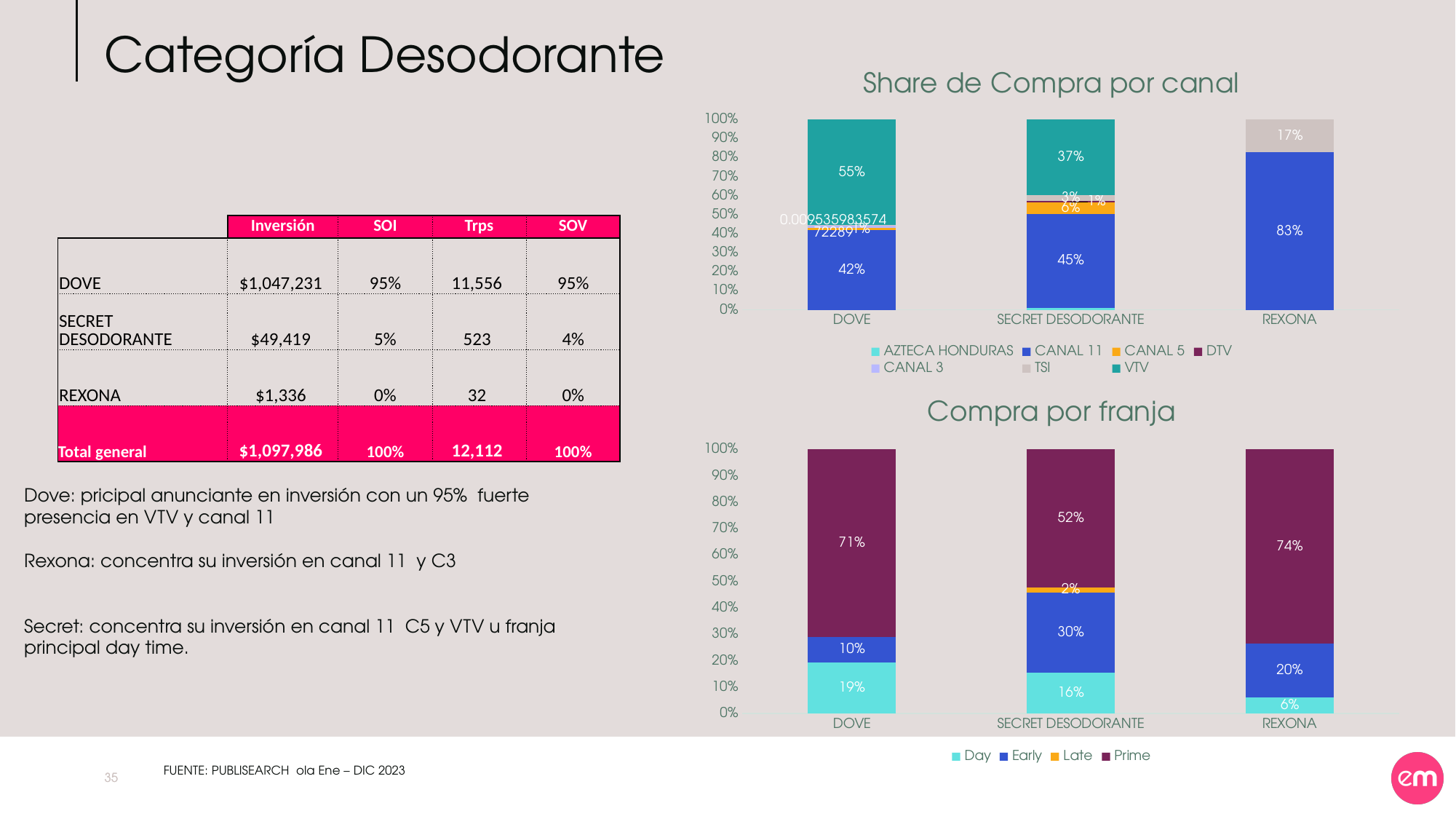

# Categoría Desodorante

### Chart: Share de Compra por canal

| Category | AZTECA HONDURAS | CANAL 11 | CANAL 5 | DTV | CANAL 3 | TSI | VTV |
|---|---|---|---|---|---|---|---|
| DOVE | None | 0.4166782344291259 | 0.014057224412641638 | 0.0 | 0.009535983574722892 | 0.004940795350385361 | 0.5535319601840981 |
| SECRET DESODORANTE | 0.010759835876612526 | 0.4548297987767482 | 0.055173357527421675 | 0.006190495522449976 | None | 0.029214050612811158 | 0.36818399806660873 |
| REXONA | None | 0.8263470065016626 | None | None | None | 0.17365299349833735 | 0.0 |
|  | Inversión | SOI | Trps | SOV |
| --- | --- | --- | --- | --- |
| DOVE | $1,047,231 | 95% | 11,556 | 95% |
| SECRET DESODORANTE | $49,419 | 5% | 523 | 4% |
| REXONA | $1,336 | 0% | 32 | 0% |
| Total general | $1,097,986 | 100% | 12,112 | 100% |

### Chart: Compra por franja

| Category | Day | Early | Late | Prime |
|---|---|---|---|---|
| DOVE | 0.19458157500629503 | 0.09617862112461308 | None | 0.7092086179110926 |
| SECRET DESODORANTE | 0.15623744443761614 | 0.30246017851127127 | 0.018604932101716085 | 0.5226974449493966 |
| REXONA | 0.06212723487917286 | 0.20242620007943415 | None | 0.7354465650413929 |
Dove: pricipal anunciante en inversión con un 95%  fuerte presencia en VTV y canal 11

Rexona: concentra su inversión en canal 11  y C3

Secret: concentra su inversión en canal 11  C5 y VTV u franja principal day time.

FUENTE: PUBLISEARCH  ola Ene – DIC 2023

35
35